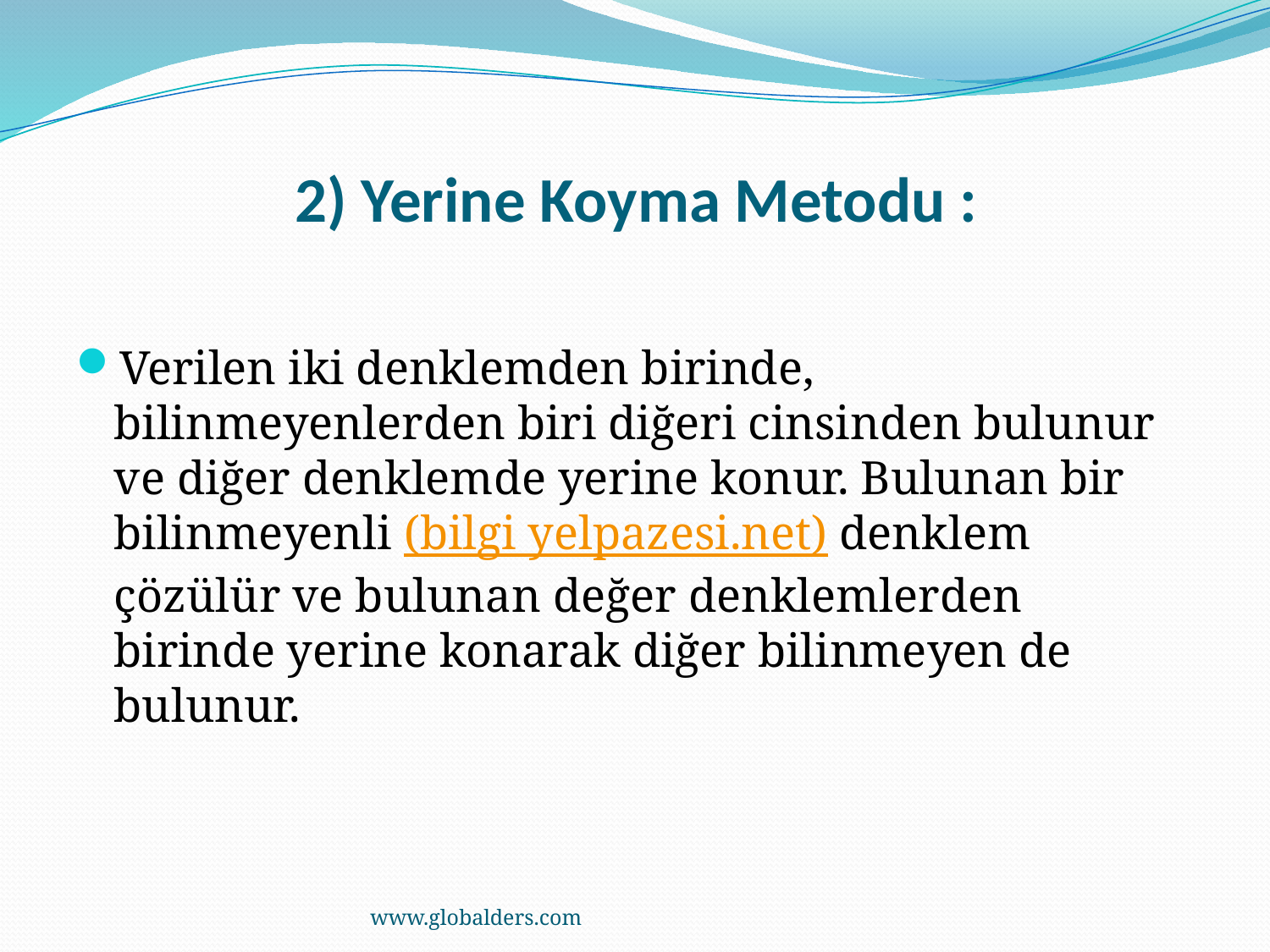

# 2) Yerine Koyma Metodu :

Verilen iki denklemden birinde, bilinmeyenlerden biri diğeri cinsinden bulunur ve diğer denklemde yerine konur. Bulunan bir bilinmeyenli (bilgi yelpazesi.net) denklem çözülür ve bulunan değer denklemlerden birinde yerine konarak diğer bilinmeyen de bulunur.

www.globalders.com